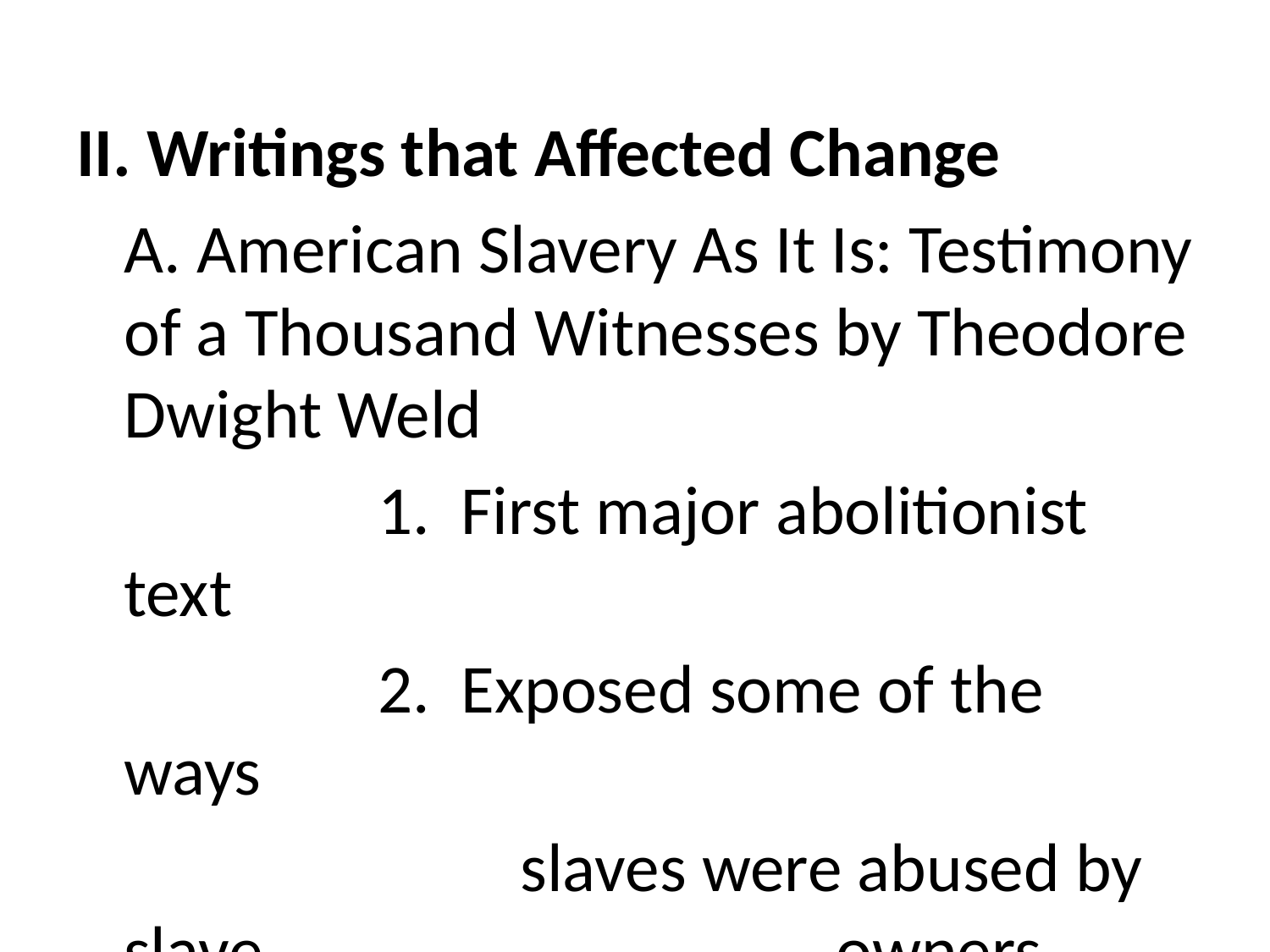

II. Writings that Affected Change
	A. American Slavery As It Is: Testimony of a Thousand Witnesses by Theodore Dwight Weld
			1.  First major abolitionist text
			2.  Exposed some of the ways
				 slaves were abused by slave 				     owners